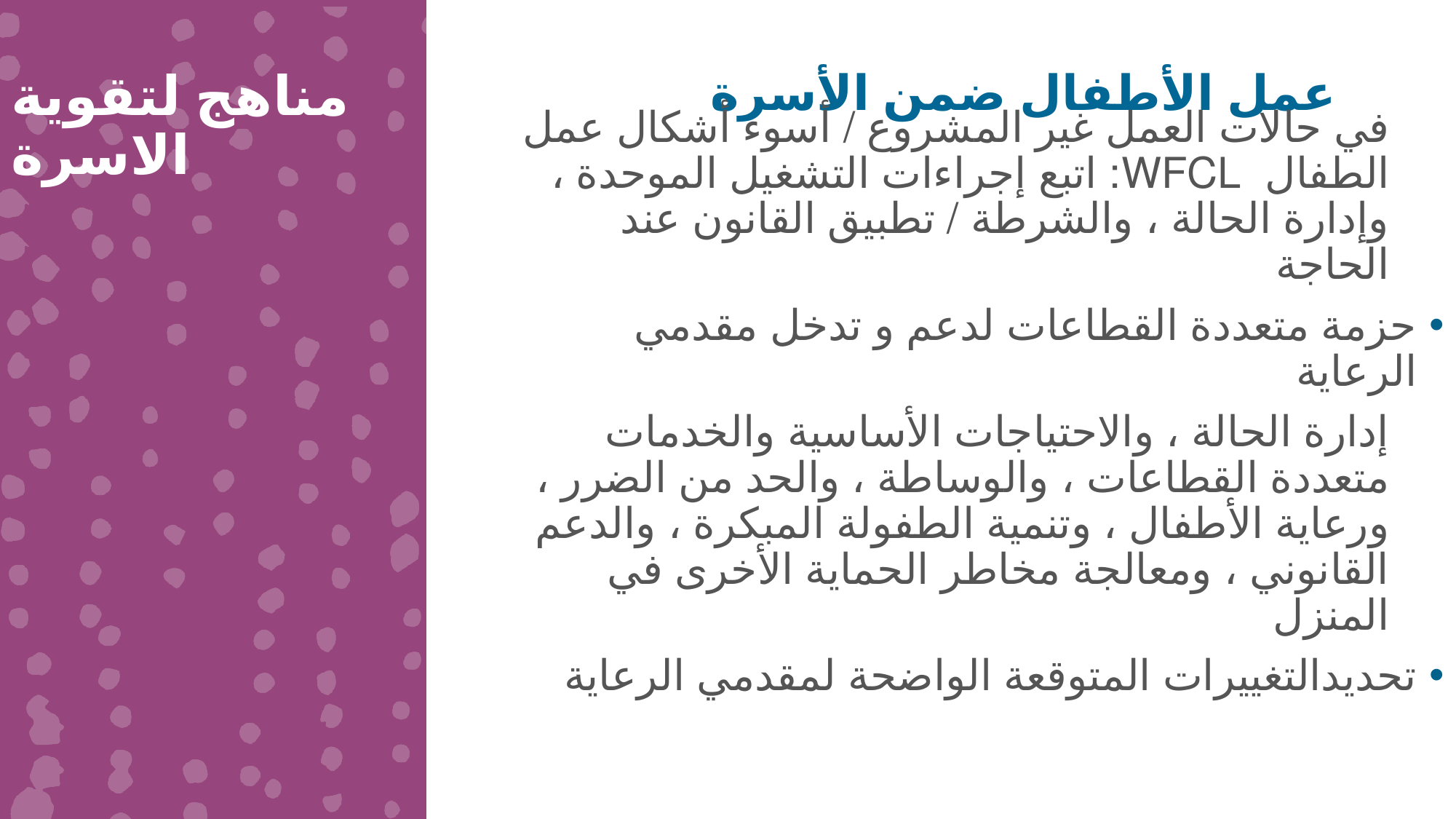

مناهج لتقوية الاسرة

عمل الأطفال ضمن الأسرة
في حالات العمل غير المشروع / أسوء أشكال عمل الطفال  WFCL: اتبع إجراءات التشغيل الموحدة ، وإدارة الحالة ، والشرطة / تطبيق القانون عند الحاجة
حزمة متعددة القطاعات لدعم و تدخل مقدمي الرعاية
إدارة الحالة ، والاحتياجات الأساسية والخدمات متعددة القطاعات ، والوساطة ، والحد من الضرر ، ورعاية الأطفال ، وتنمية الطفولة المبكرة ، والدعم القانوني ، ومعالجة مخاطر الحماية الأخرى في المنزل
تحديدالتغييرات المتوقعة الواضحة لمقدمي الرعاية